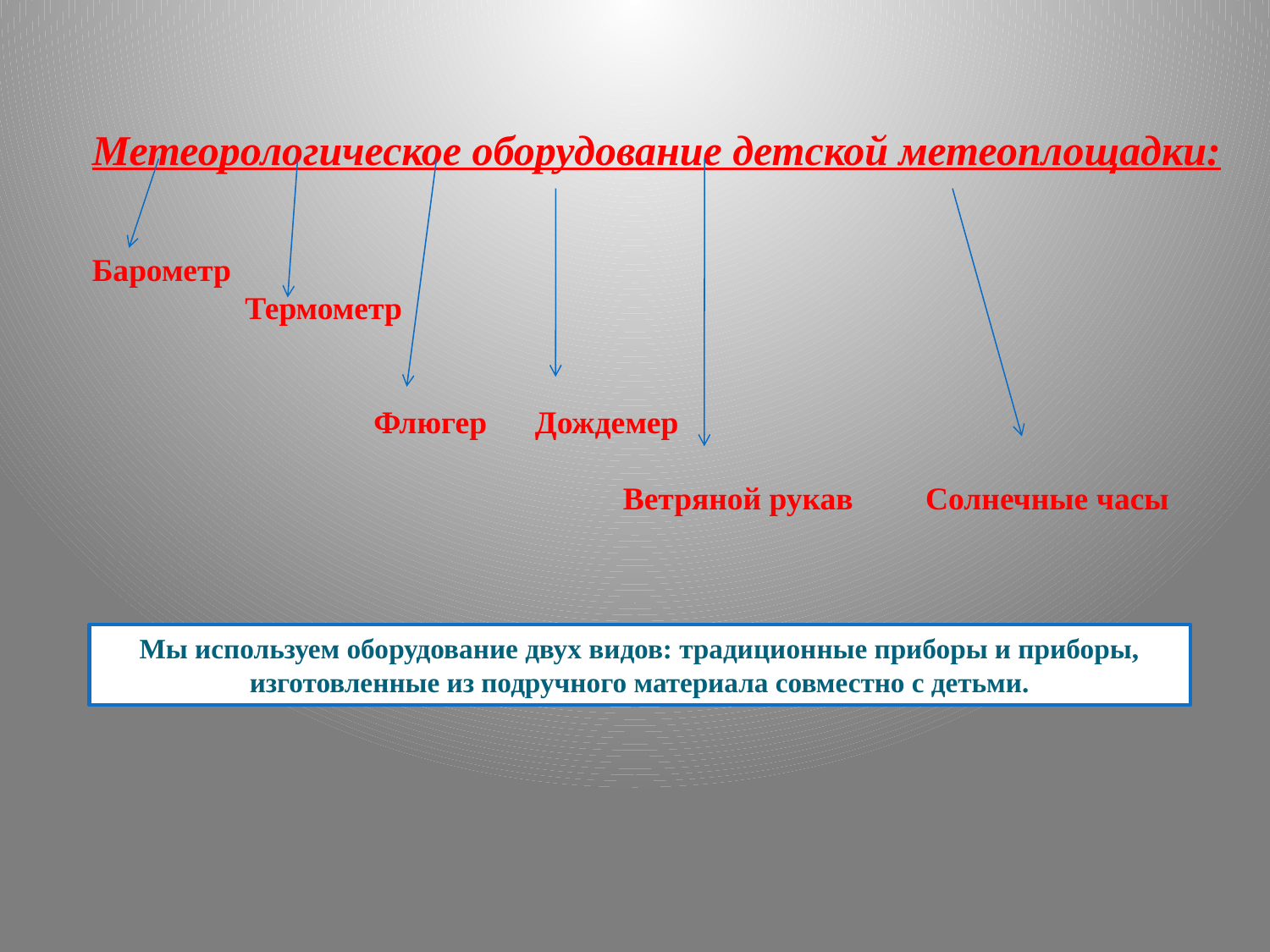

Метеорологическое оборудование детской метеоплощадки:

Барометр
                   Термометр

                                   Флюгер      Дождемер

                                                                  Ветряной рукав         Солнечные часы

Мы используем оборудование двух видов: традиционные приборы и приборы, изготовленные из подручного материала совместно с детьми.